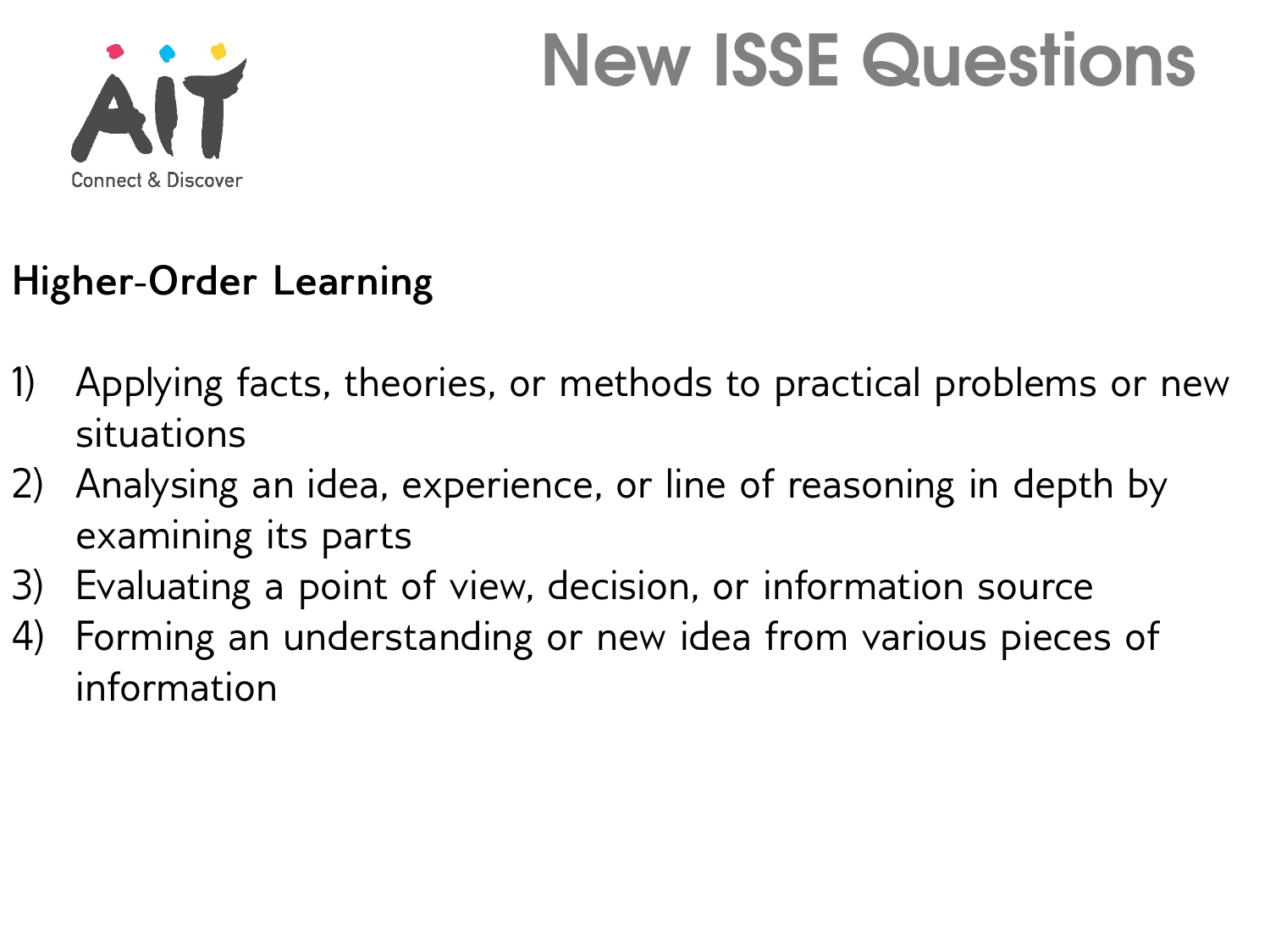

# New ISSE Questions
Higher-Order Learning

Applying facts, theories, or methods to practical problems or new situations
Analysing an idea, experience, or line of reasoning in depth by examining its parts
Evaluating a point of view, decision, or information source
Forming an understanding or new idea from various pieces of information